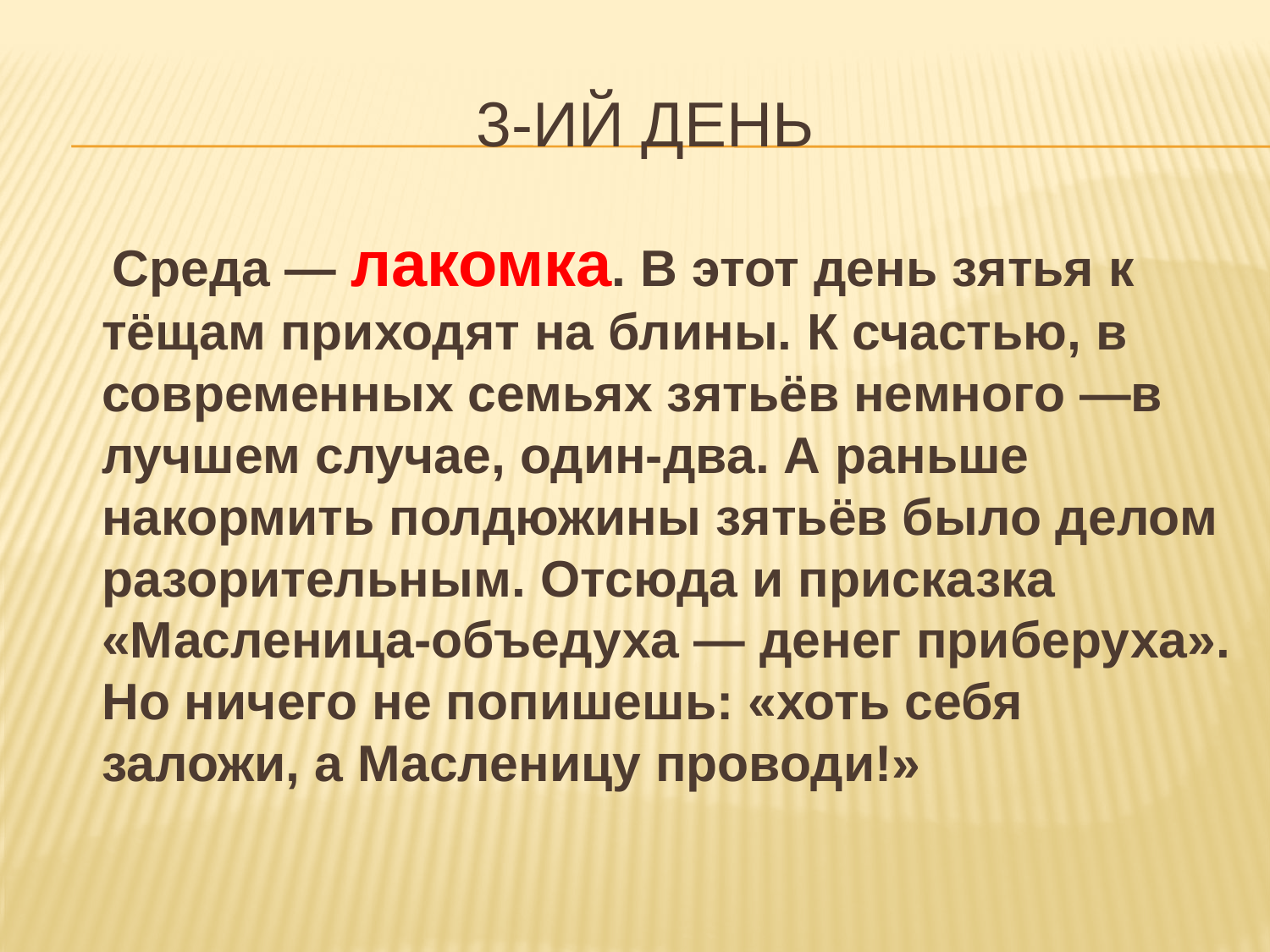

# 3-ий день
    Среда — лакомка. В этот день зятья к тёщам приходят на блины. К счастью, в современных семьях зятьёв немного —в лучшем случае, один-два. А раньше накормить полдюжины зятьёв было делом разорительным. Отсюда и присказка «Масленица-объедуха — денег приберуха». Но ничего не попишешь: «хоть себя заложи, а Масленицу проводи!»